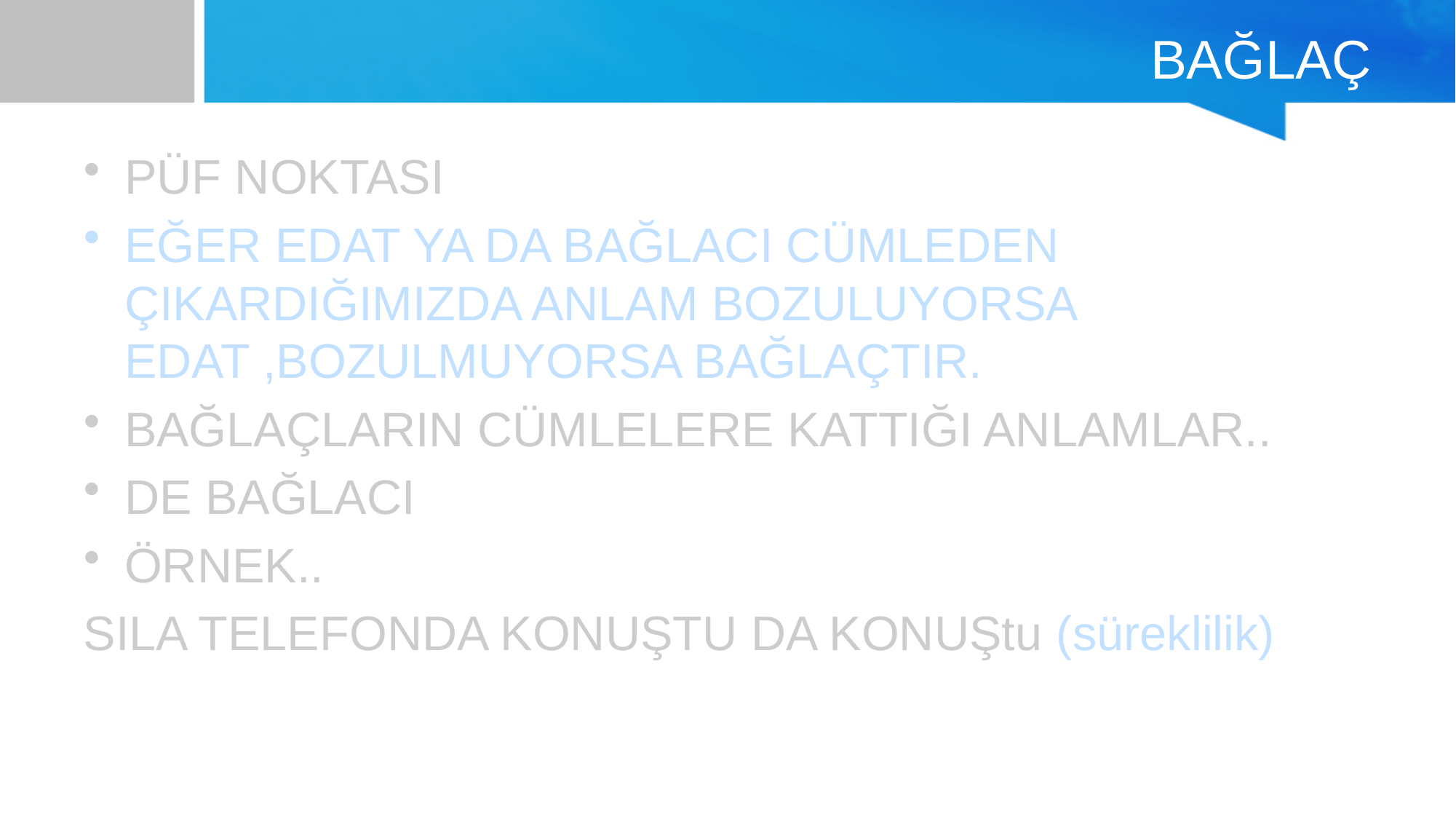

# BAĞLAÇ
PÜF NOKTASI
EĞER EDAT YA DA BAĞLACI CÜMLEDEN ÇIKARDIĞIMIZDA ANLAM BOZULUYORSA EDAT ,BOZULMUYORSA BAĞLAÇTIR.
BAĞLAÇLARIN CÜMLELERE KATTIĞI ANLAMLAR..
DE BAĞLACI
ÖRNEK..
SILA TELEFONDA KONUŞTU DA KONUŞtu (süreklilik)